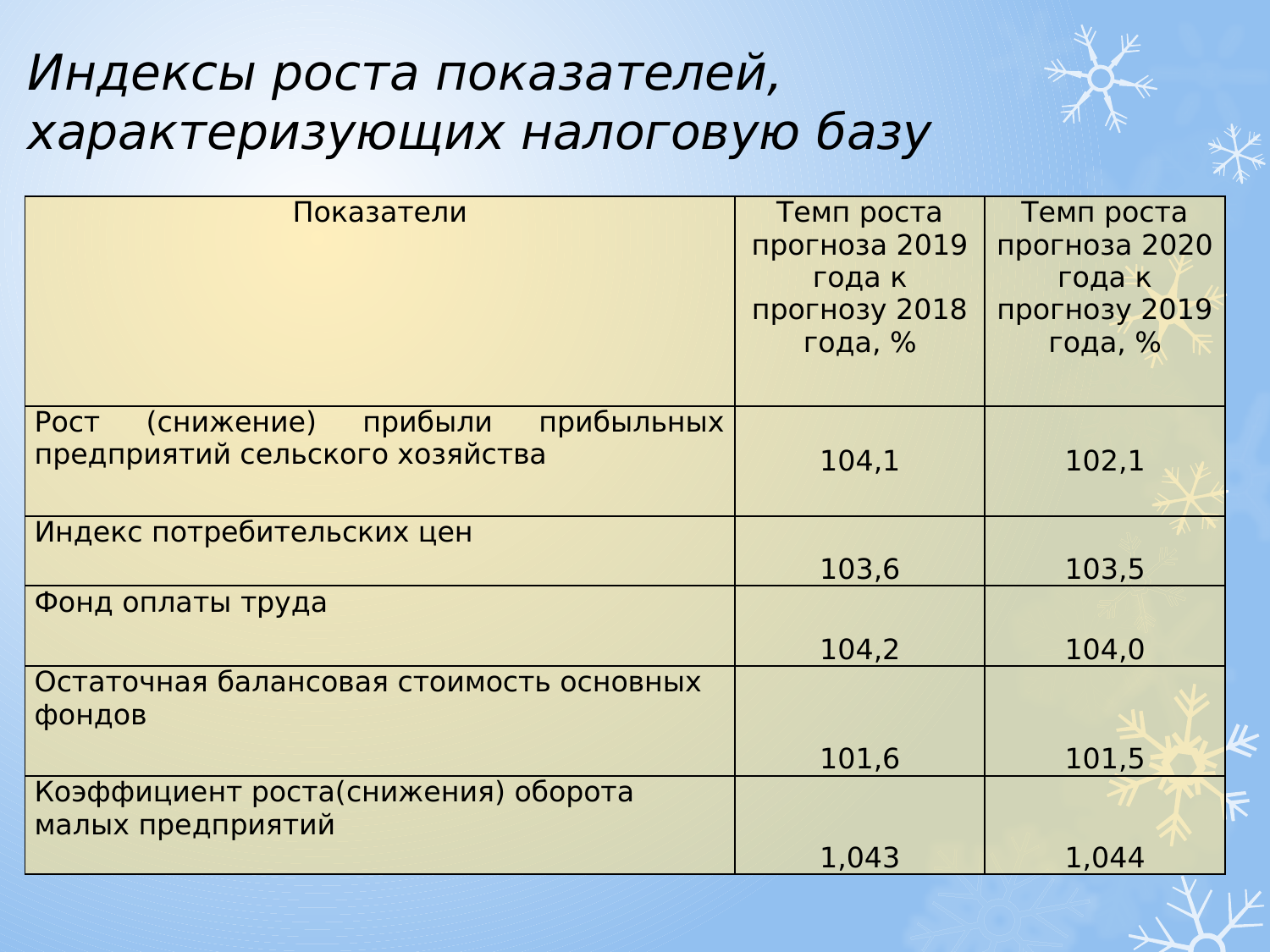

# Индексы роста показателей, характеризующих налоговую базу
| Показатели | Темп роста прогноза 2019 года к прогнозу 2018 года, % | Темп роста прогноза 2020 года к прогнозу 2019 года, % |
| --- | --- | --- |
| Рост (снижение) прибыли прибыльных предприятий сельского хозяйства | 104,1 | 102,1 |
| Индекс потребительских цен | 103,6 | 103,5 |
| Фонд оплаты труда | 104,2 | 104,0 |
| Остаточная балансовая стоимость основных фондов | 101,6 | 101,5 |
| Коэффициент роста(снижения) оборота малых предприятий | 1,043 | 1,044 |